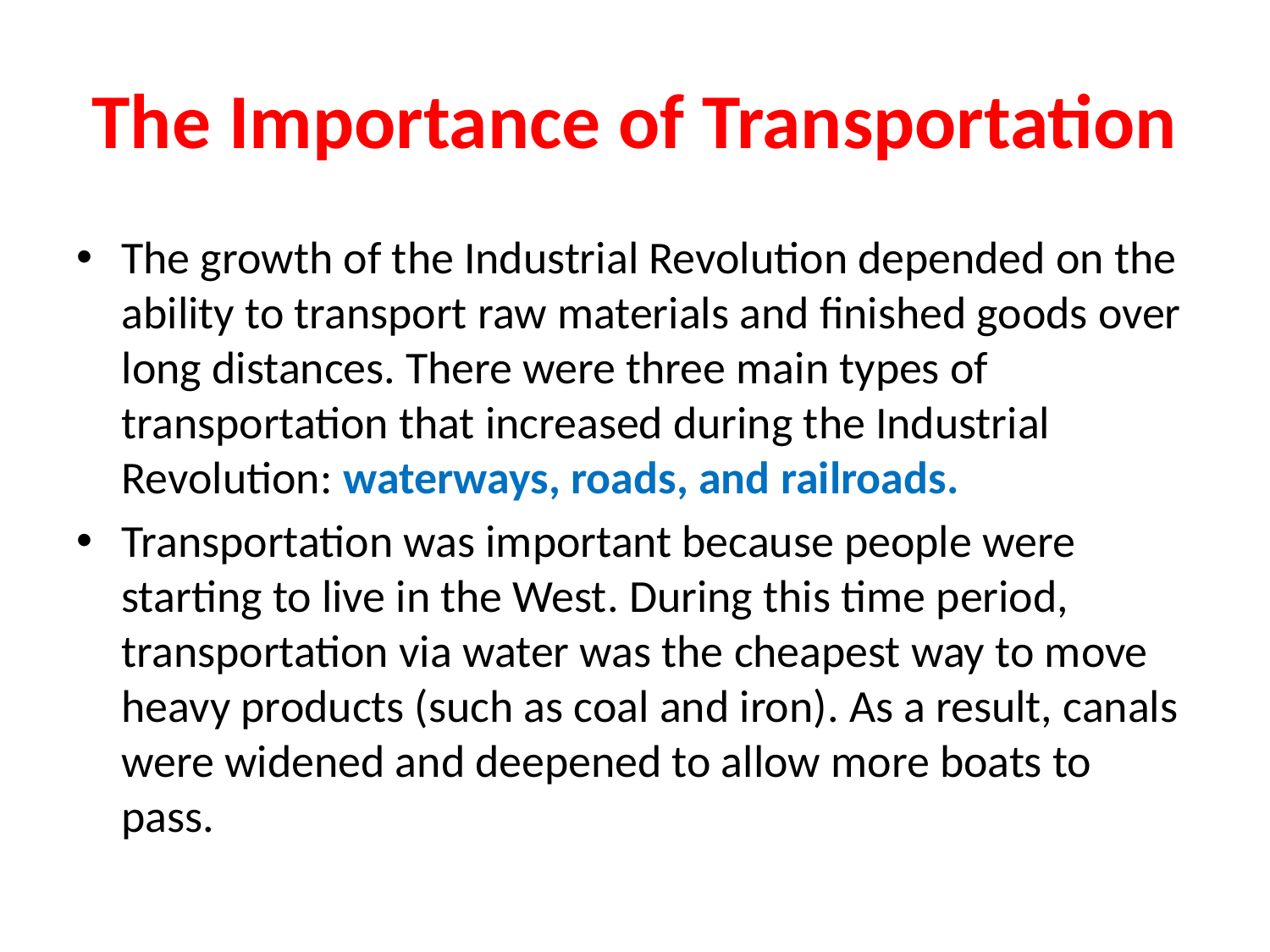

# The Importance of Transportation
The growth of the Industrial Revolution depended on the ability to transport raw materials and finished goods over long distances. There were three main types of transportation that increased during the Industrial Revolution: waterways, roads, and railroads.
Transportation was important because people were starting to live in the West. During this time period, transportation via water was the cheapest way to move heavy products (such as coal and iron). As a result, canals were widened and deepened to allow more boats to pass.